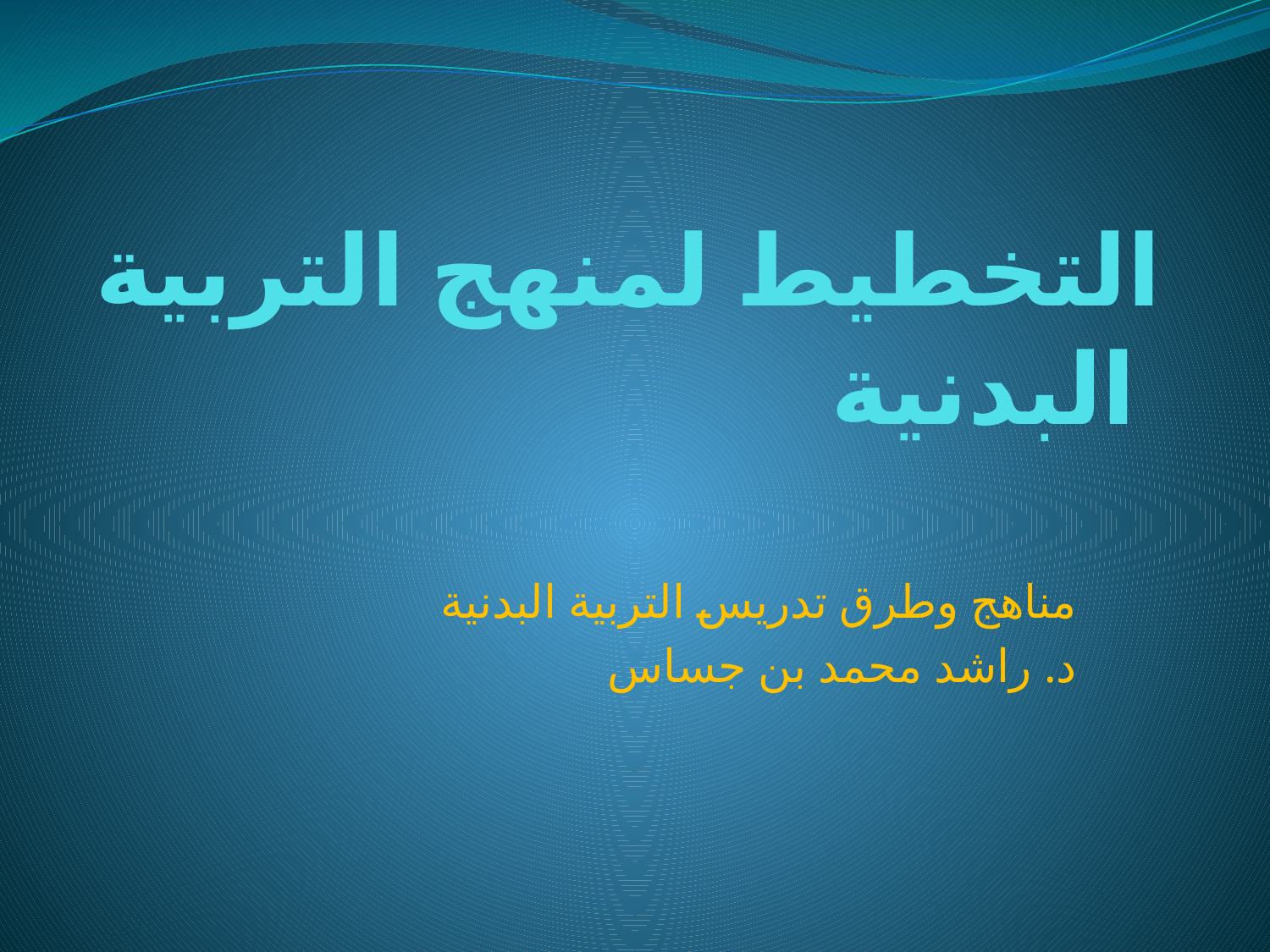

# التخطيط لمنهج التربية البدنية
مناهج وطرق تدريس التربية البدنية
د. راشد محمد بن جساس